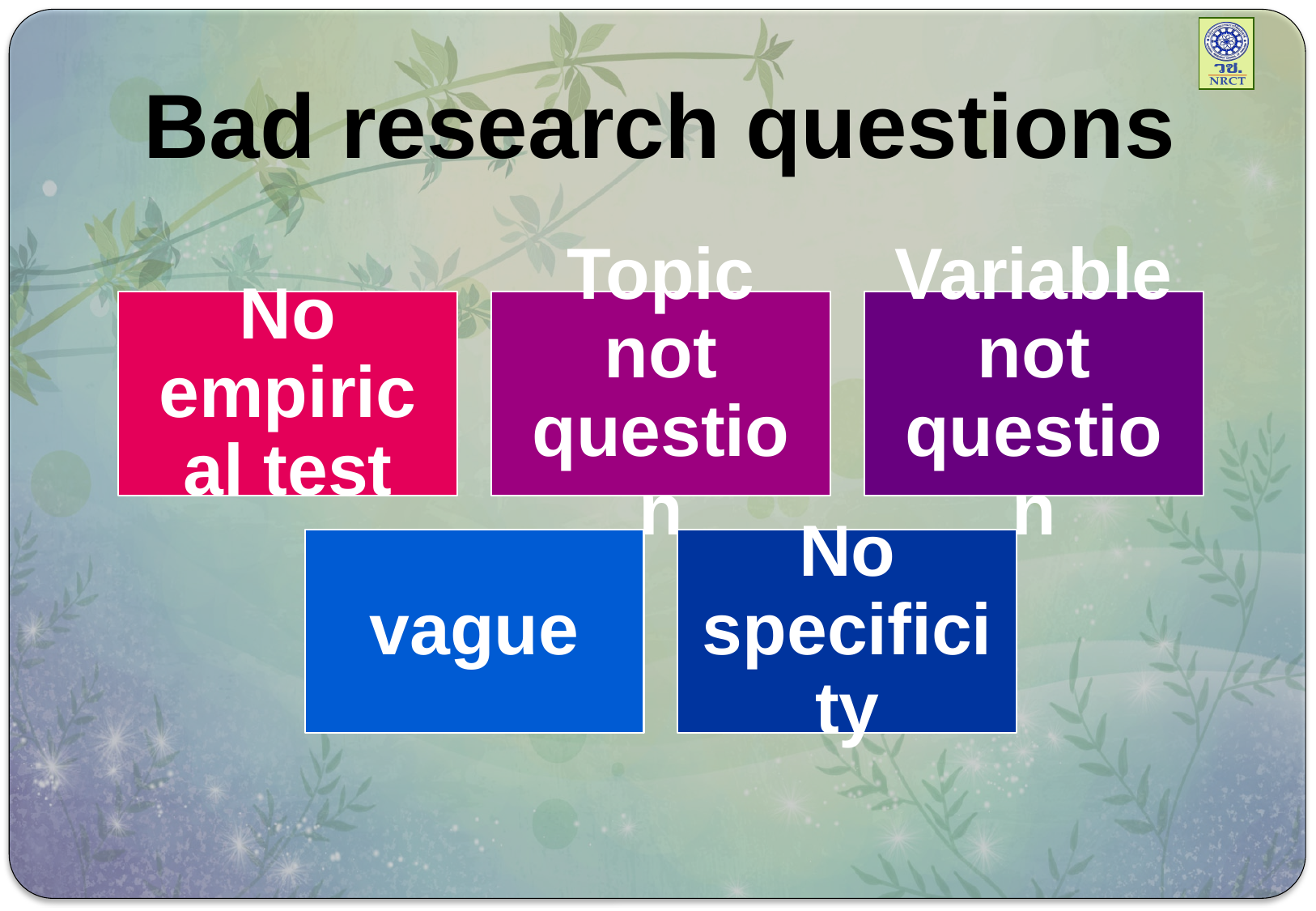

# Bad research questions
No empirical test
Topic not question
Variable not question
vague
No specificity